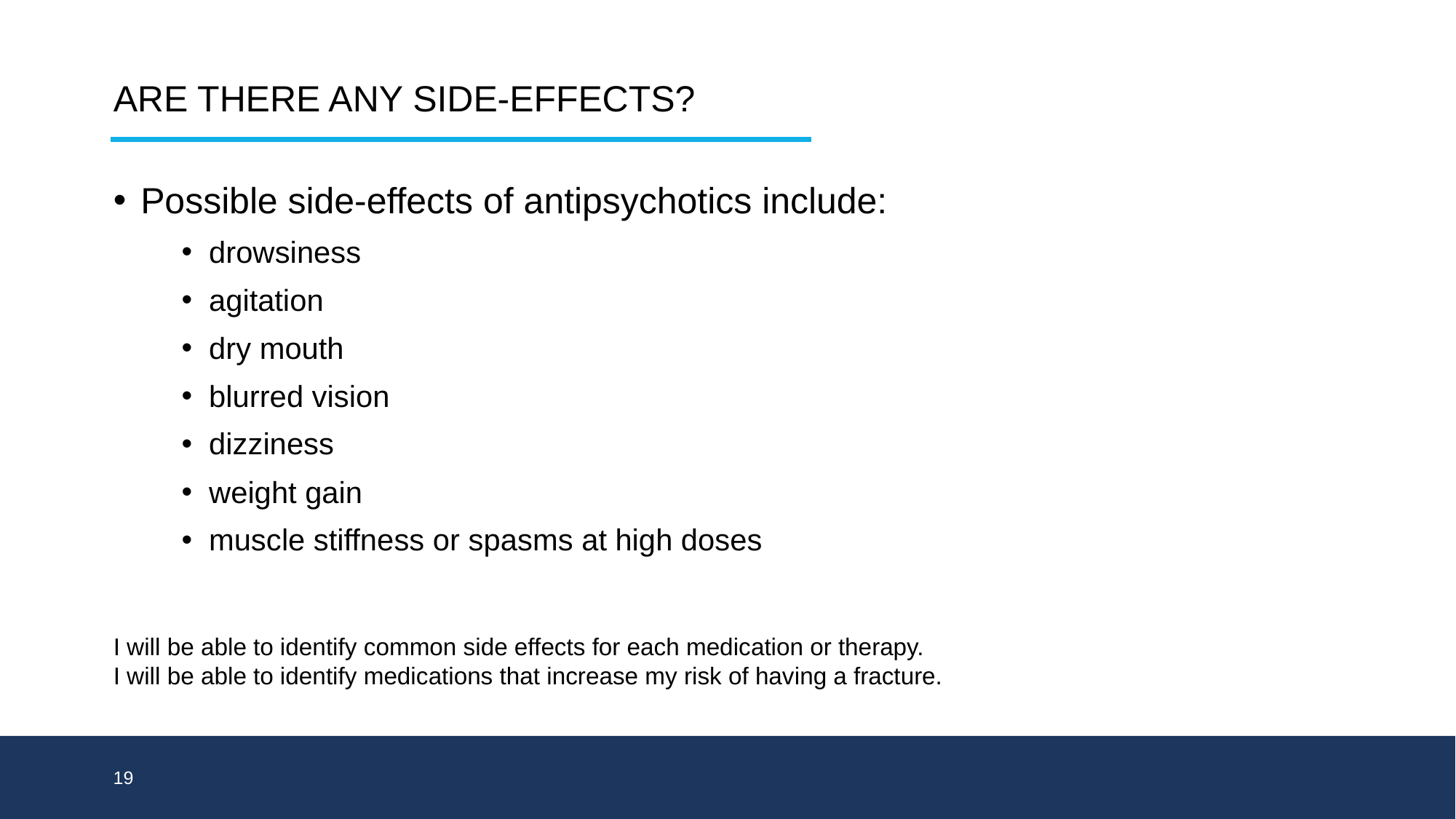

# Are there any side-effects?
Possible side-effects of antipsychotics include:
drowsiness
agitation
dry mouth
blurred vision
dizziness
weight gain
muscle stiffness or spasms at high doses

I will be able to identify common side effects for each medication or therapy.
I will be able to identify medications that increase my risk of having a fracture.